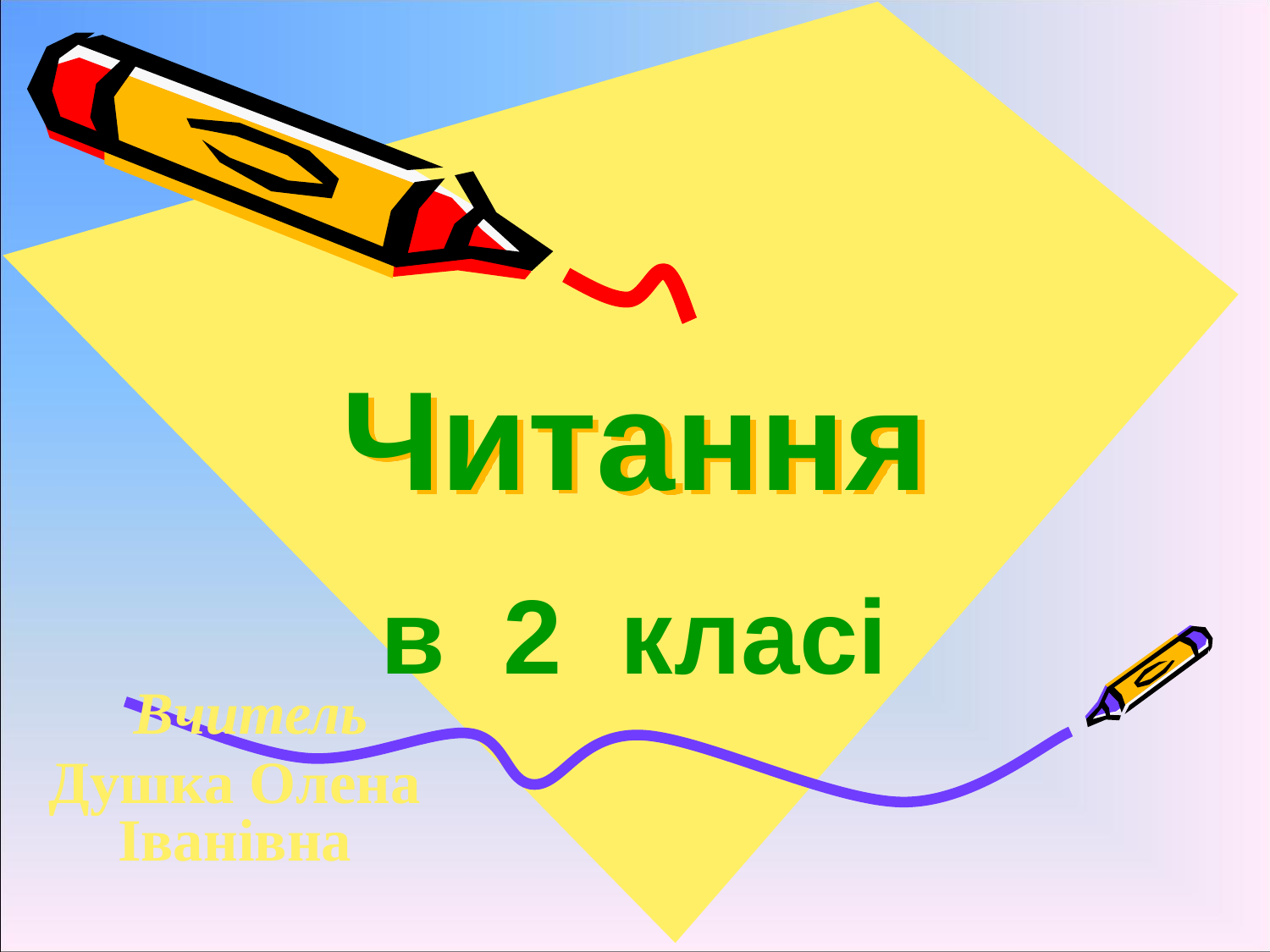

# Читання
в  2  класі
     Вчитель
Душка Олена Іванівна